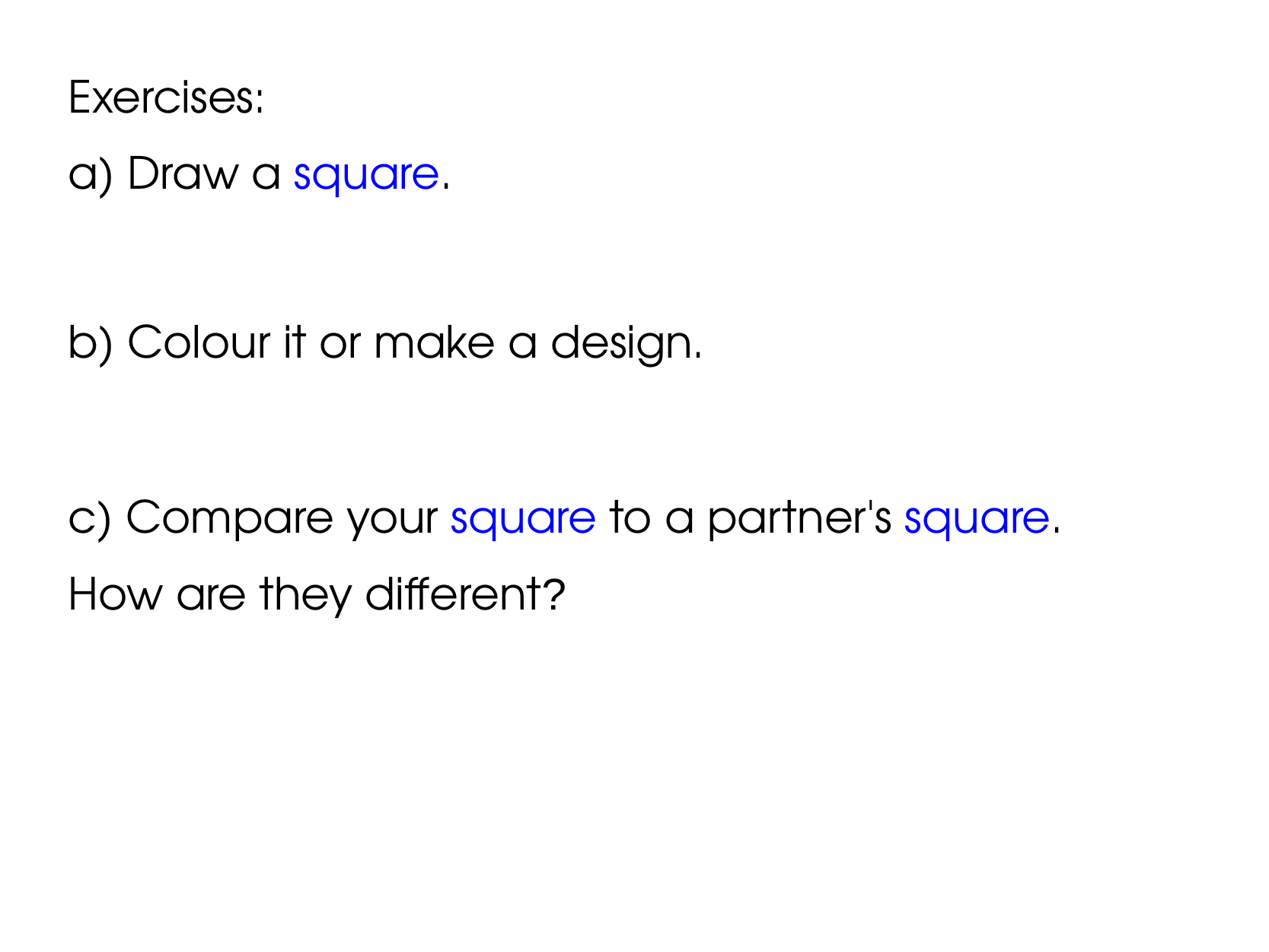

Exercises:
a) Draw a square.
b) Colour it or make a design.
c) Compare your square to a partner's square.
How are they different?